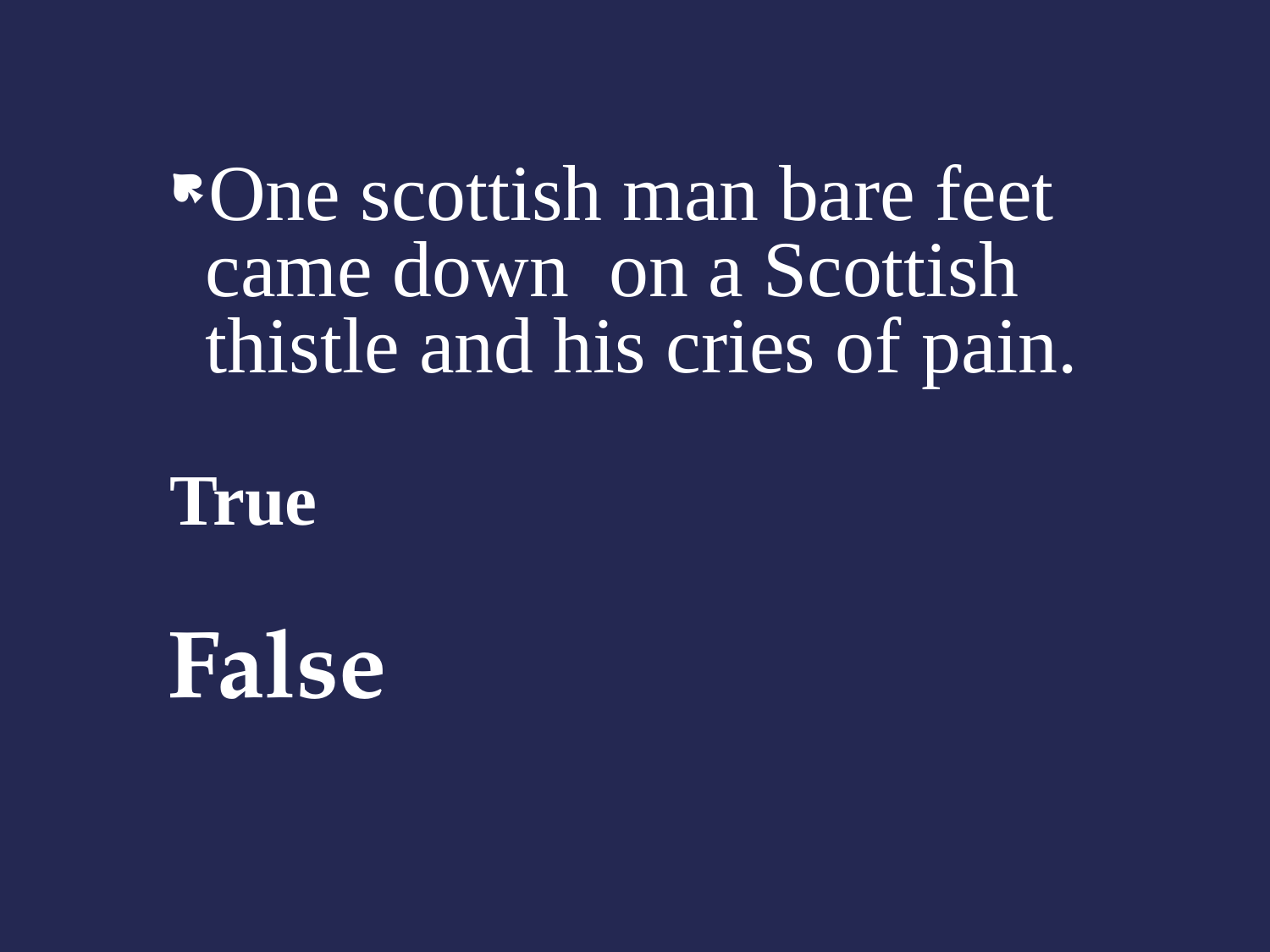

One scottish man bare feet came down  on a Scottish thistle and his cries of pain.

True
False